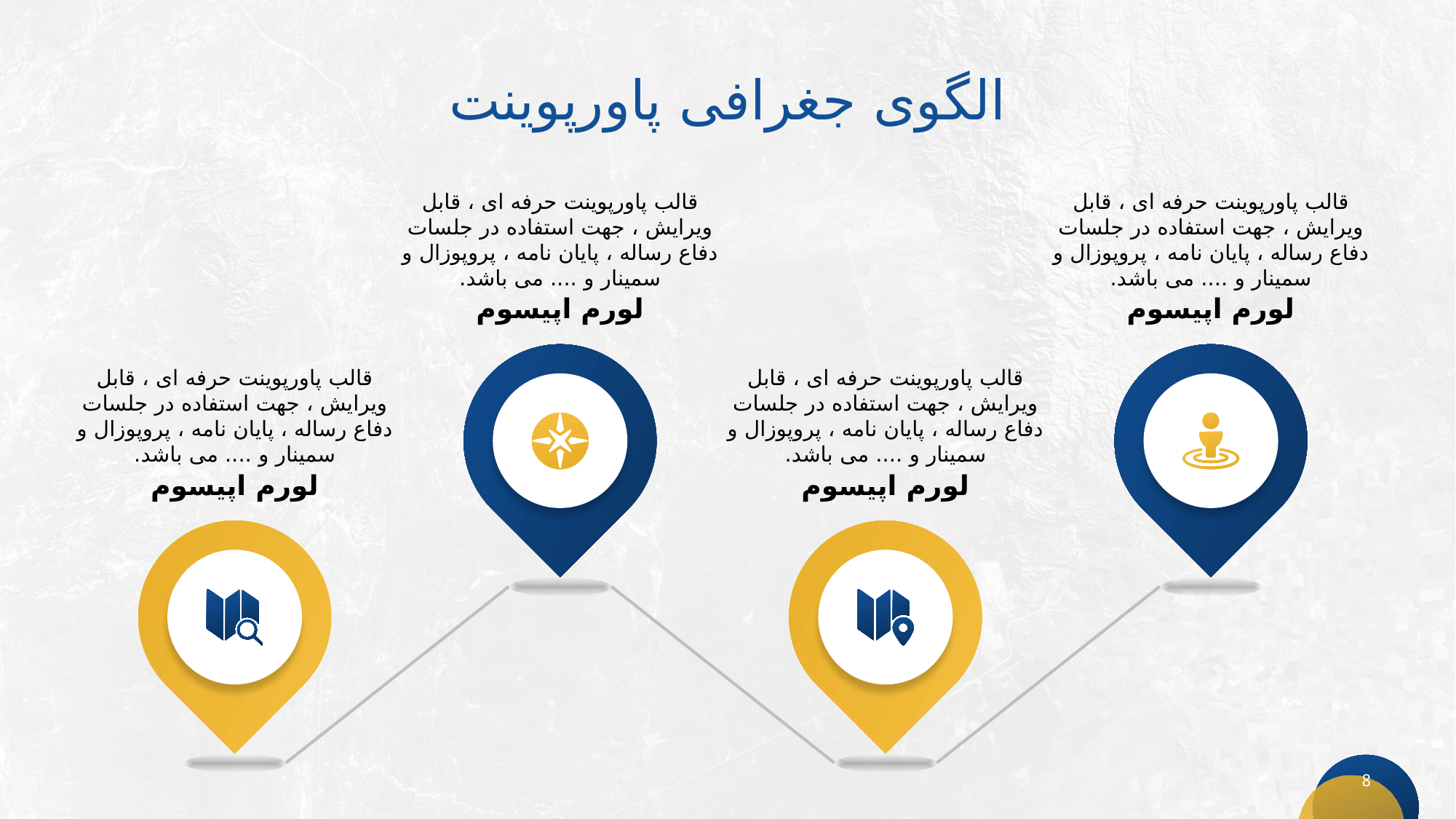

# الگوی جغرافی پاورپوینت
قالب پاورپوينت حرفه ای ، قابل ویرایش ، جهت استفاده در جلسات دفاع رساله ، پایان نامه ، پروپوزال و سمینار و .... می باشد.
قالب پاورپوينت حرفه ای ، قابل ویرایش ، جهت استفاده در جلسات دفاع رساله ، پایان نامه ، پروپوزال و سمینار و .... می باشد.
لورم اپیسوم
لورم اپیسوم

قالب پاورپوينت حرفه ای ، قابل ویرایش ، جهت استفاده در جلسات دفاع رساله ، پایان نامه ، پروپوزال و سمینار و .... می باشد.
قالب پاورپوينت حرفه ای ، قابل ویرایش ، جهت استفاده در جلسات دفاع رساله ، پایان نامه ، پروپوزال و سمینار و .... می باشد.

لورم اپیسوم
لورم اپیسوم

8